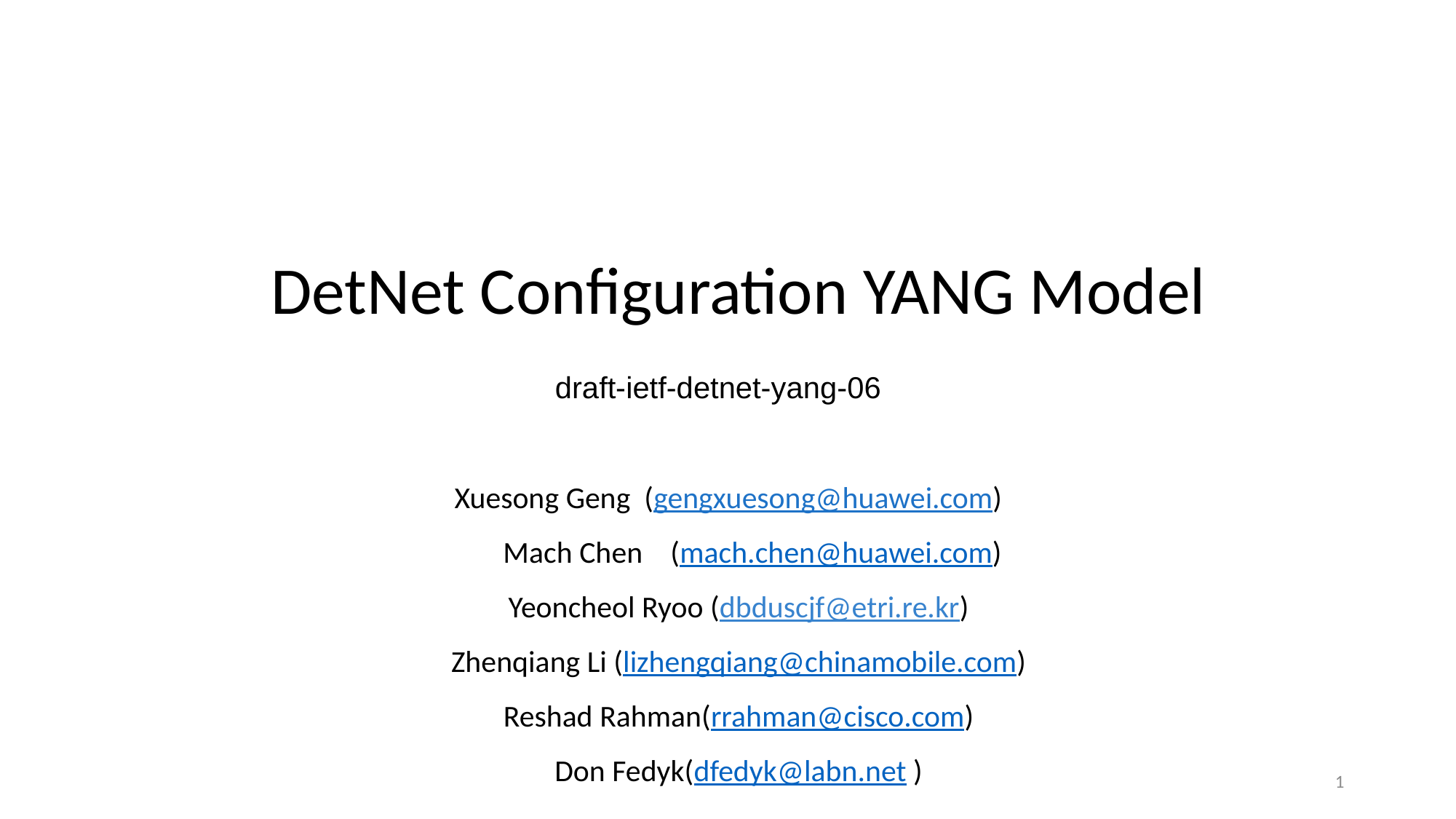

# DetNet Configuration YANG Model
draft-ietf-detnet-yang-06
Xuesong Geng  (gengxuesong@huawei.com)
    Mach Chen    (mach.chen@huawei.com)
Yeoncheol Ryoo (dbduscjf@etri.re.kr)
Zhenqiang Li (lizhengqiang@chinamobile.com)
Reshad Rahman(rrahman@cisco.com)
Don Fedyk(dfedyk@labn.net )
1